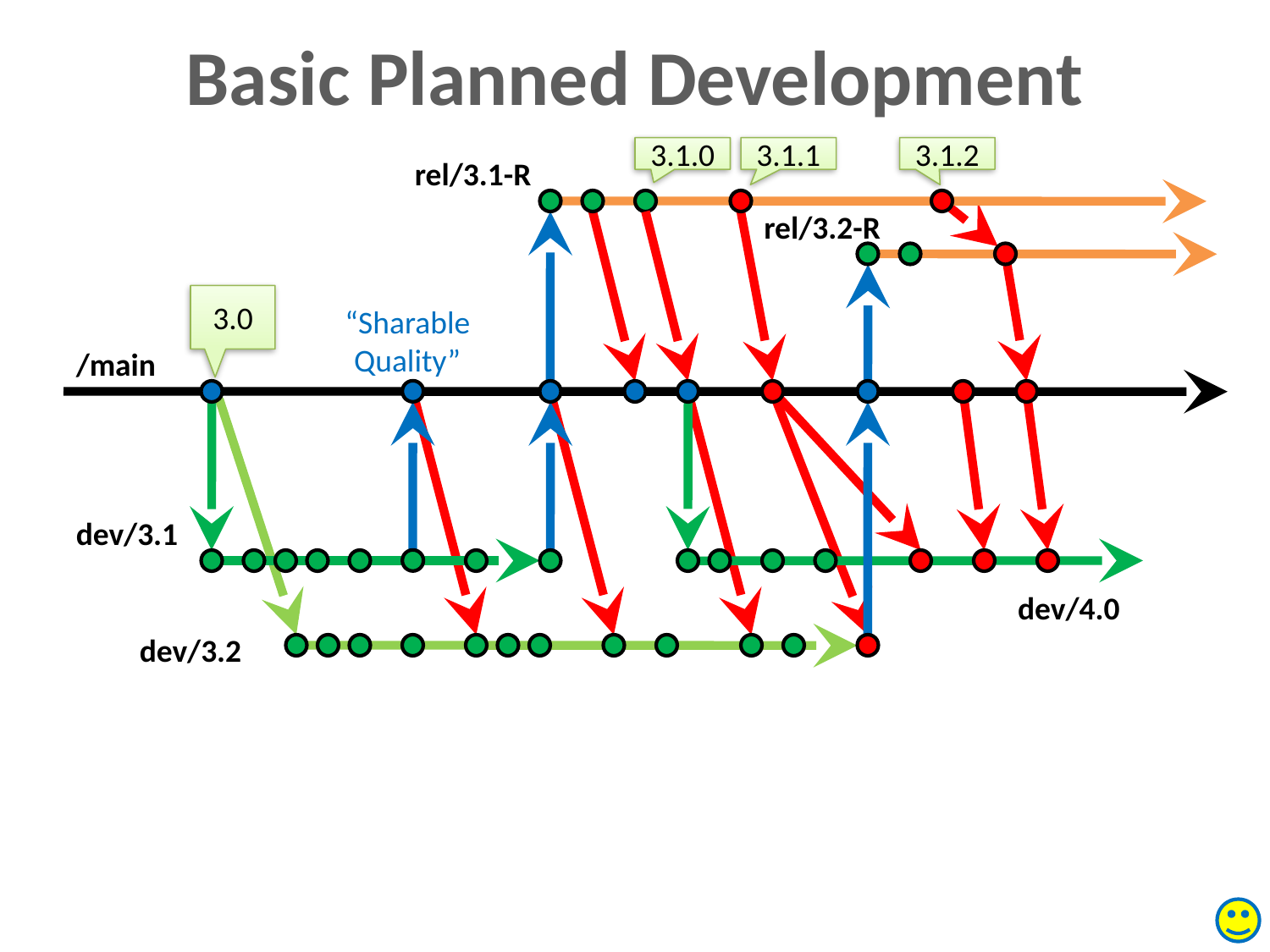

Basic Planned Development
3.1.0
3.1.1
3.1.2
rel/3.1-R

rel/3.2-R

3.0
“Sharable Quality”
/main

dev/3.1

dev/4.0
dev/3.2